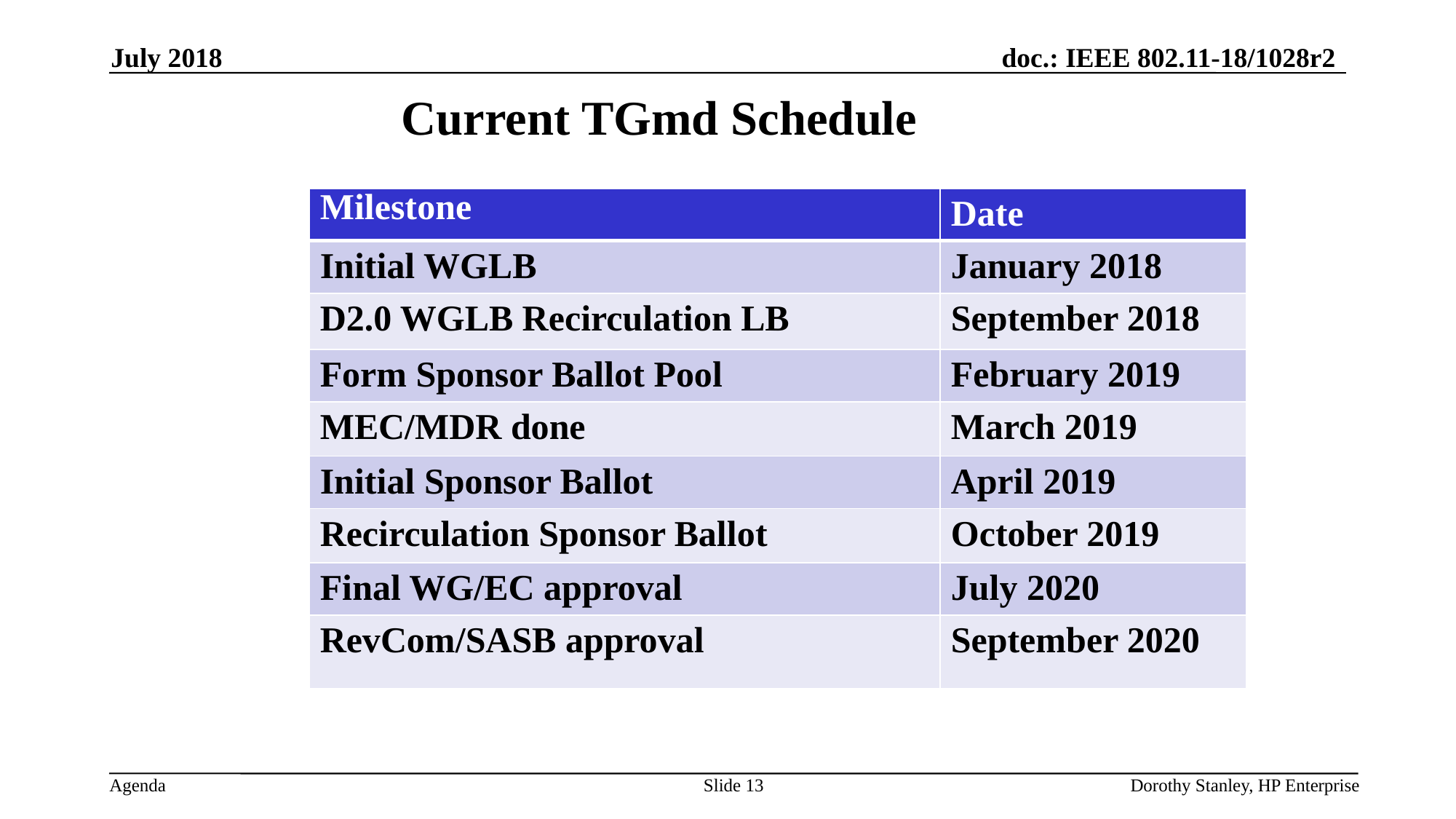

July 2018
Current TGmd Schedule
| Milestone | Date |
| --- | --- |
| Initial WGLB | January 2018 |
| D2.0 WGLB Recirculation LB | September 2018 |
| Form Sponsor Ballot Pool | February 2019 |
| MEC/MDR done | March 2019 |
| Initial Sponsor Ballot | April 2019 |
| Recirculation Sponsor Ballot | October 2019 |
| Final WG/EC approval | July 2020 |
| RevCom/SASB approval | September 2020 |
Slide 13
Dorothy Stanley, HP Enterprise